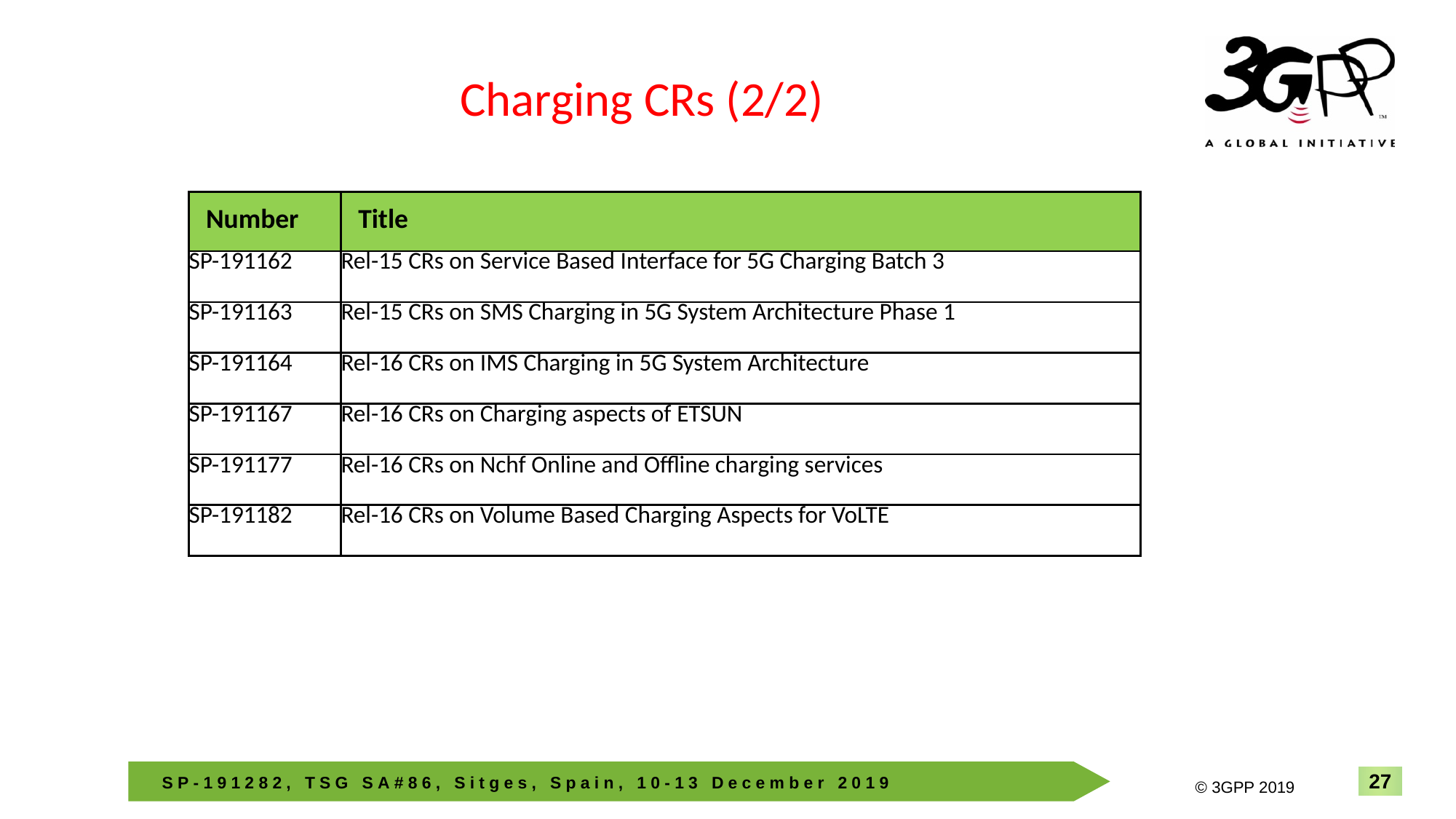

Charging CRs (2/2)

| Number | Title |
| --- | --- |
| SP-191162 | Rel-15 CRs on Service Based Interface for 5G Charging Batch 3 |
| SP-191163 | Rel-15 CRs on SMS Charging in 5G System Architecture Phase 1 |
| SP-191164 | Rel-16 CRs on IMS Charging in 5G System Architecture |
| SP-191167 | Rel-16 CRs on Charging aspects of ETSUN |
| SP-191177 | Rel-16 CRs on Nchf Online and Offline charging services |
| SP-191182 | Rel-16 CRs on Volume Based Charging Aspects for VoLTE |